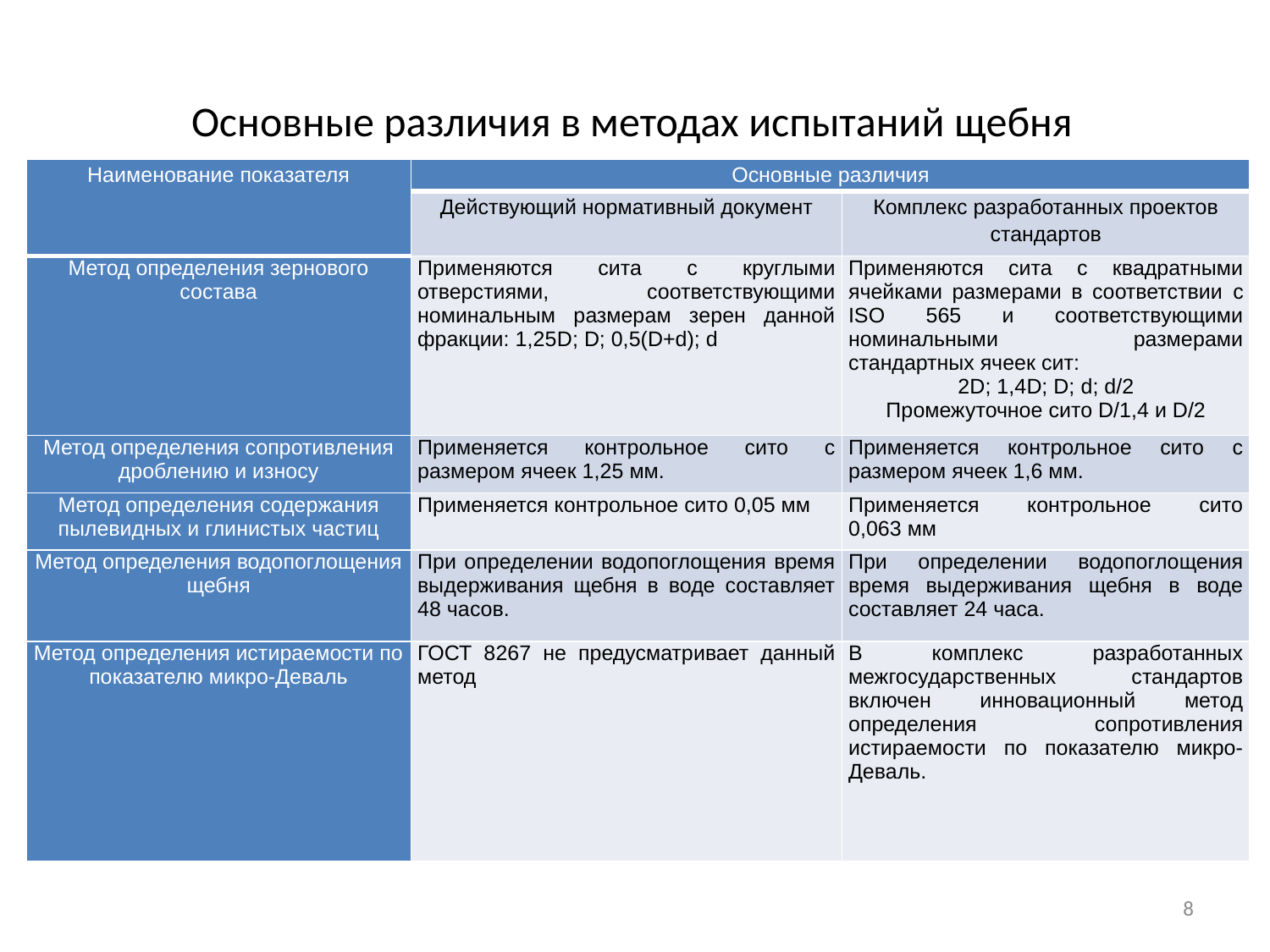

Основные различия в методах испытаний щебня

| Наименование показателя | Основные различия |  |
| --- | --- | --- |
|  | Действующий нормативный документ | Комплекс разработанных проектов стандартов |
| Метод определения зернового состава | Применяются сита с круглыми отверстиями, соответствующими номинальным размерам зерен данной фракции: 1,25D; D; 0,5(D+d); d | Применяются сита с квадратными ячейками размерами в соответствии c ISO 565 и соответствующими номинальными размерами стандартных ячеек сит: 2D; 1,4D; D; d; d/2 Промежуточное сито D/1,4 и D/2 |
| Метод определения сопротивления дроблению и износу | Применяется контрольное сито с размером ячеек 1,25 мм. | Применяется контрольное сито с размером ячеек 1,6 мм. |
| Метод определения содержания пылевидных и глинистых частиц | Применяется контрольное сито 0,05 мм | Применяется контрольное сито 0,063 мм |
| Метод определения водопоглощения щебня | При определении водопоглощения время выдерживания щебня в воде составляет 48 часов. | При определении водопоглощения время выдерживания щебня в воде составляет 24 часа. |
| Метод определения истираемости по показателю микро-Деваль | ГОСТ 8267 не предусматривает данный метод | В комплекс разработанных межгосударственных стандартов включен инновационный метод определения сопротивления истираемости по показателю микро-Деваль. |

8